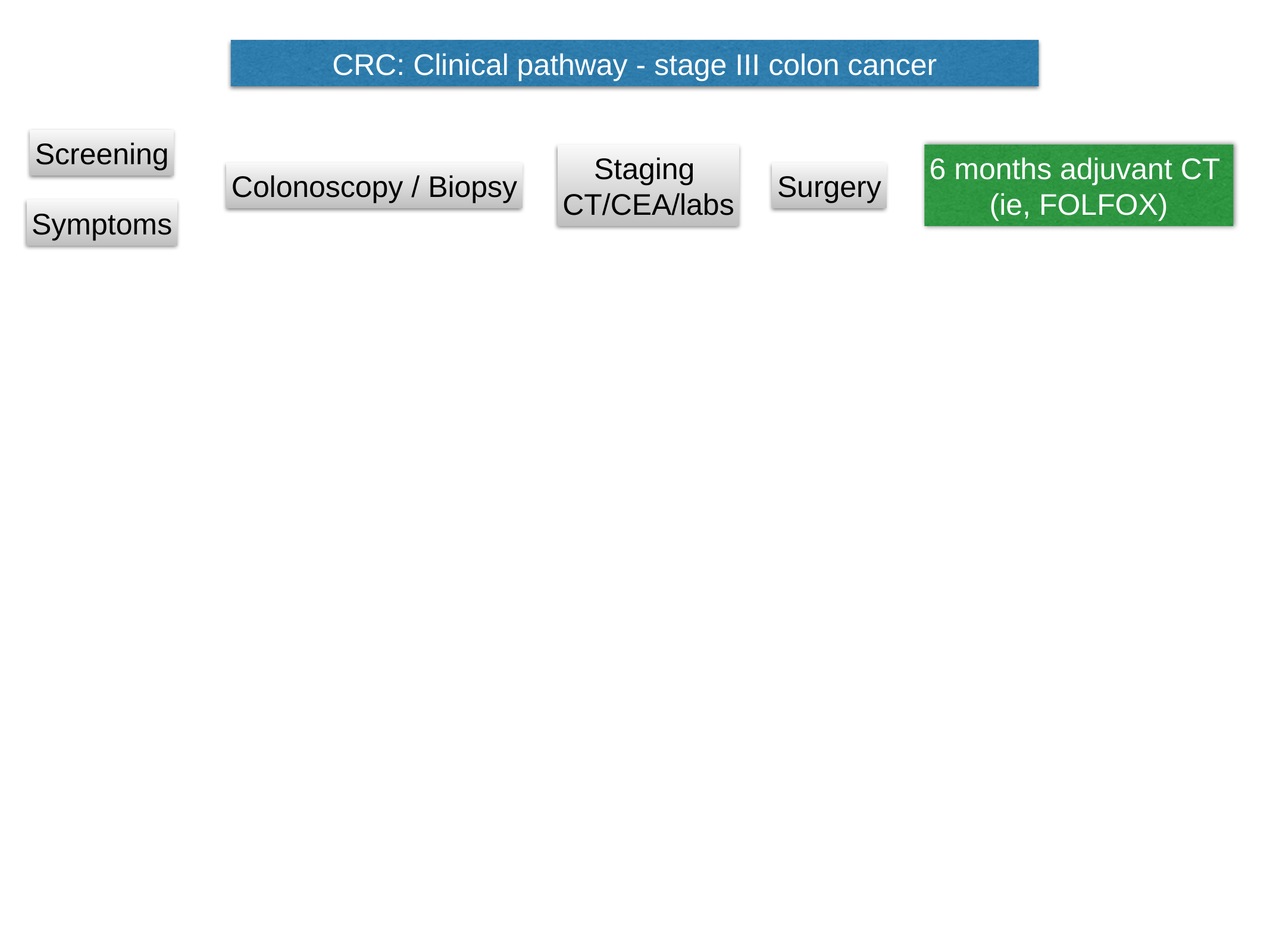

CRC: Clinical pathway - stage III colon cancer
Screening
Staging
CT/CEA/labs
6 months adjuvant CT
(ie, FOLFOX)
Colonoscopy / Biopsy
Surgery
Symptoms